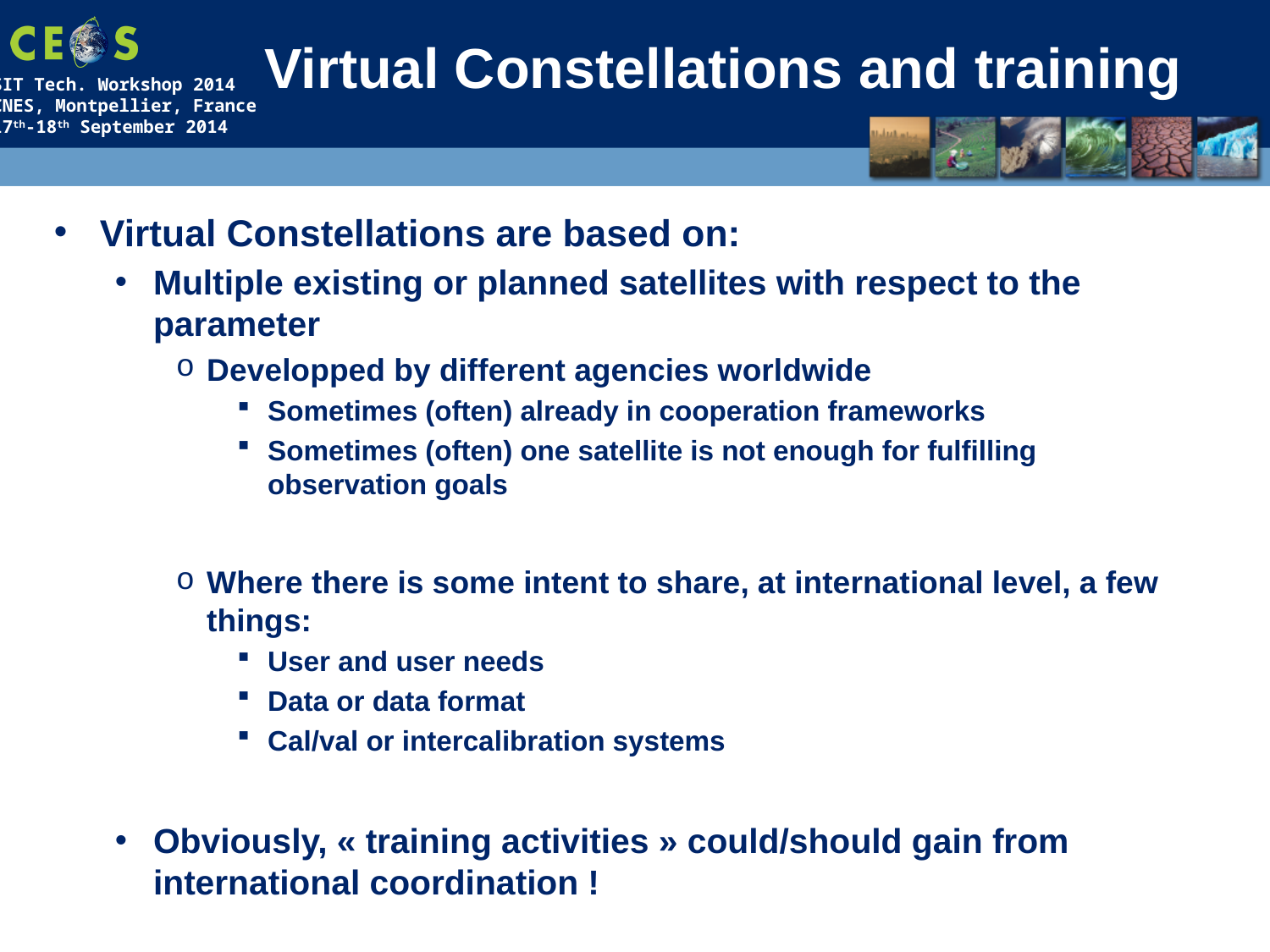

Virtual Constellations and training
Virtual Constellations are based on:
Multiple existing or planned satellites with respect to the parameter
Developped by different agencies worldwide
Sometimes (often) already in cooperation frameworks
Sometimes (often) one satellite is not enough for fulfilling observation goals

Where there is some intent to share, at international level, a few things:
User and user needs
Data or data format
Cal/val or intercalibration systems

Obviously, « training activities » could/should gain from international coordination !